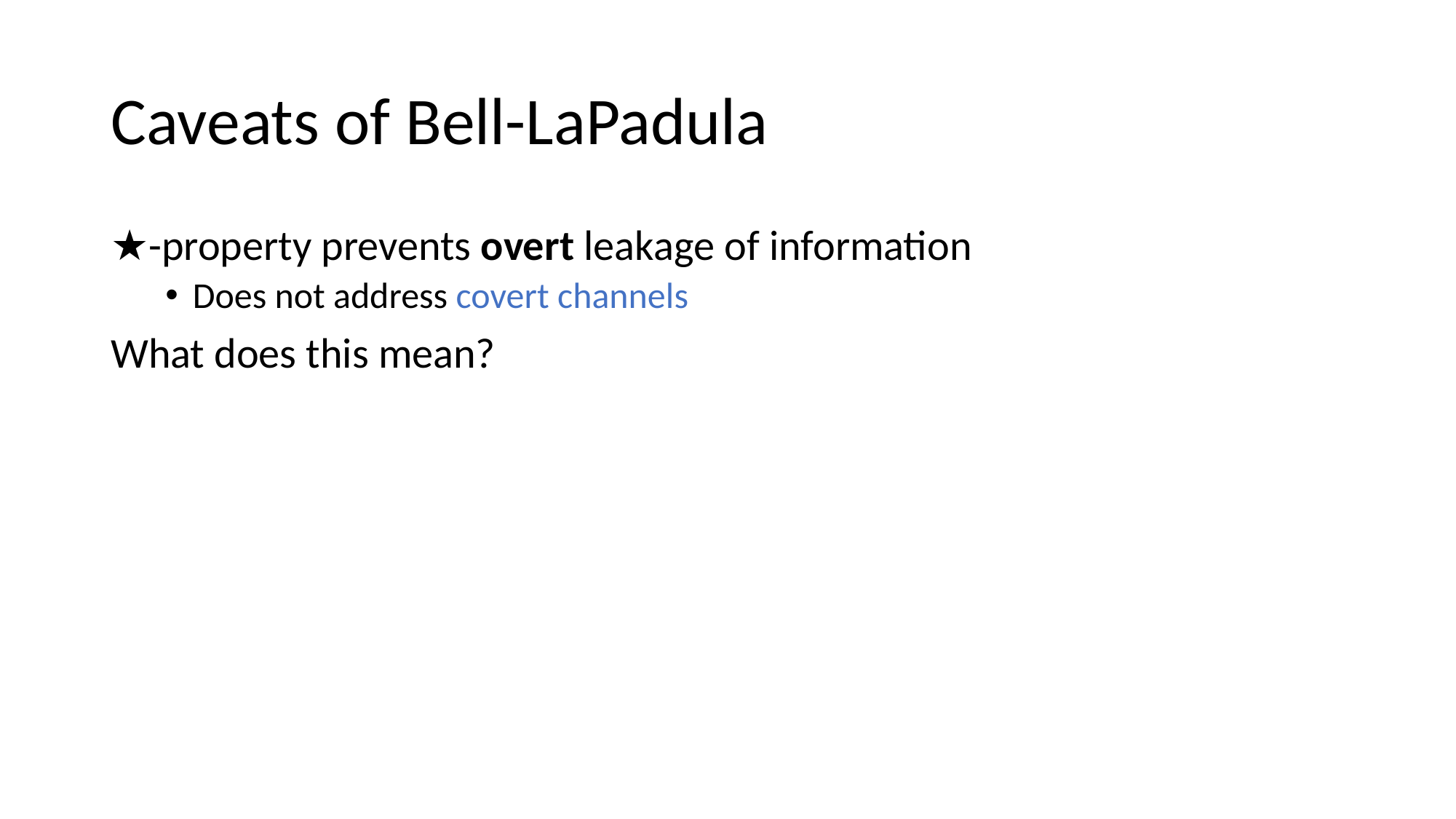

# Caveats of Bell-LaPadula
★-property prevents overt leakage of information
Does not address covert channels
What does this mean?